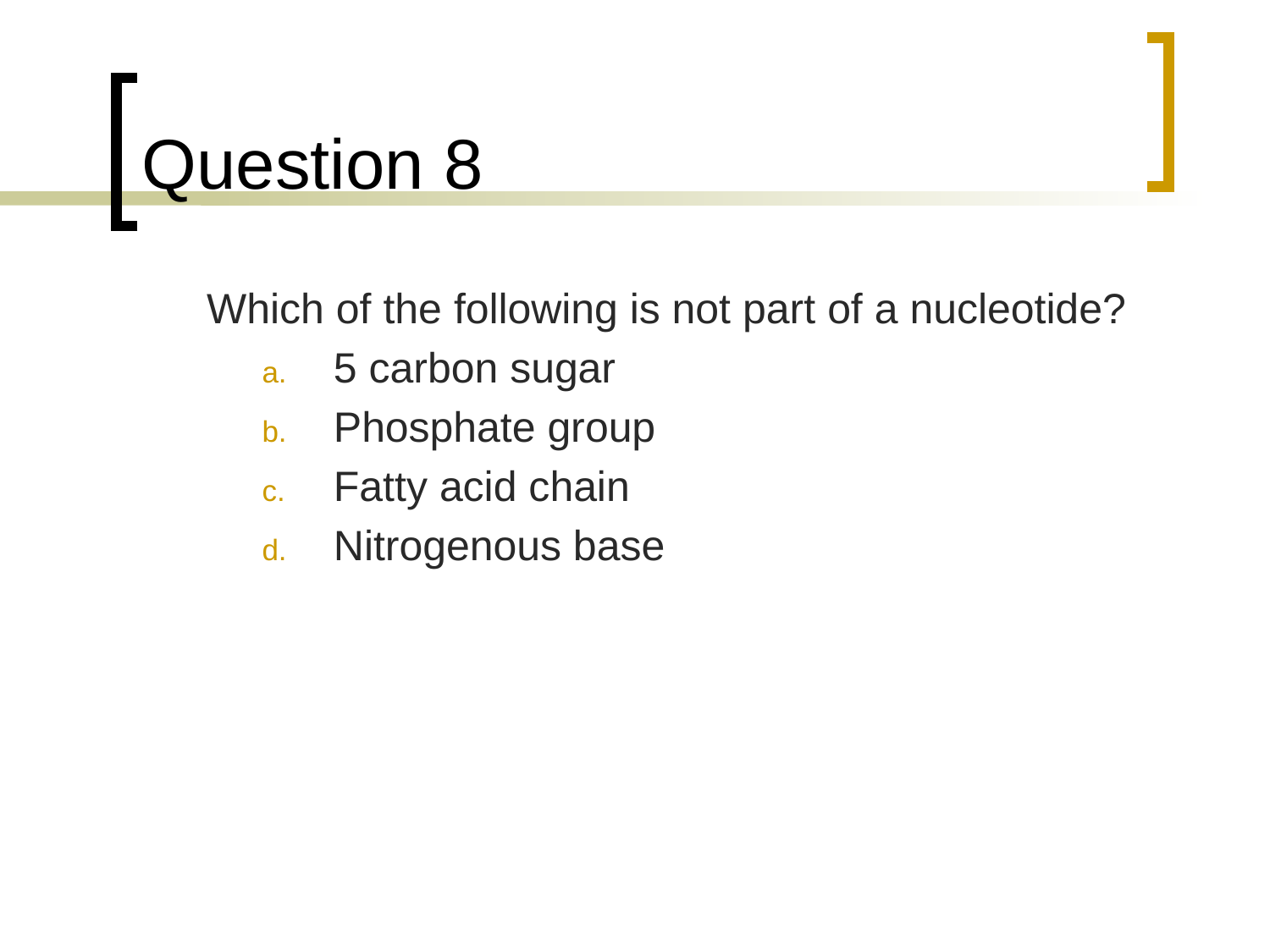

# Question 8
	Which of the following is not part of a nucleotide?
5 carbon sugar
Phosphate group
Fatty acid chain
Nitrogenous base